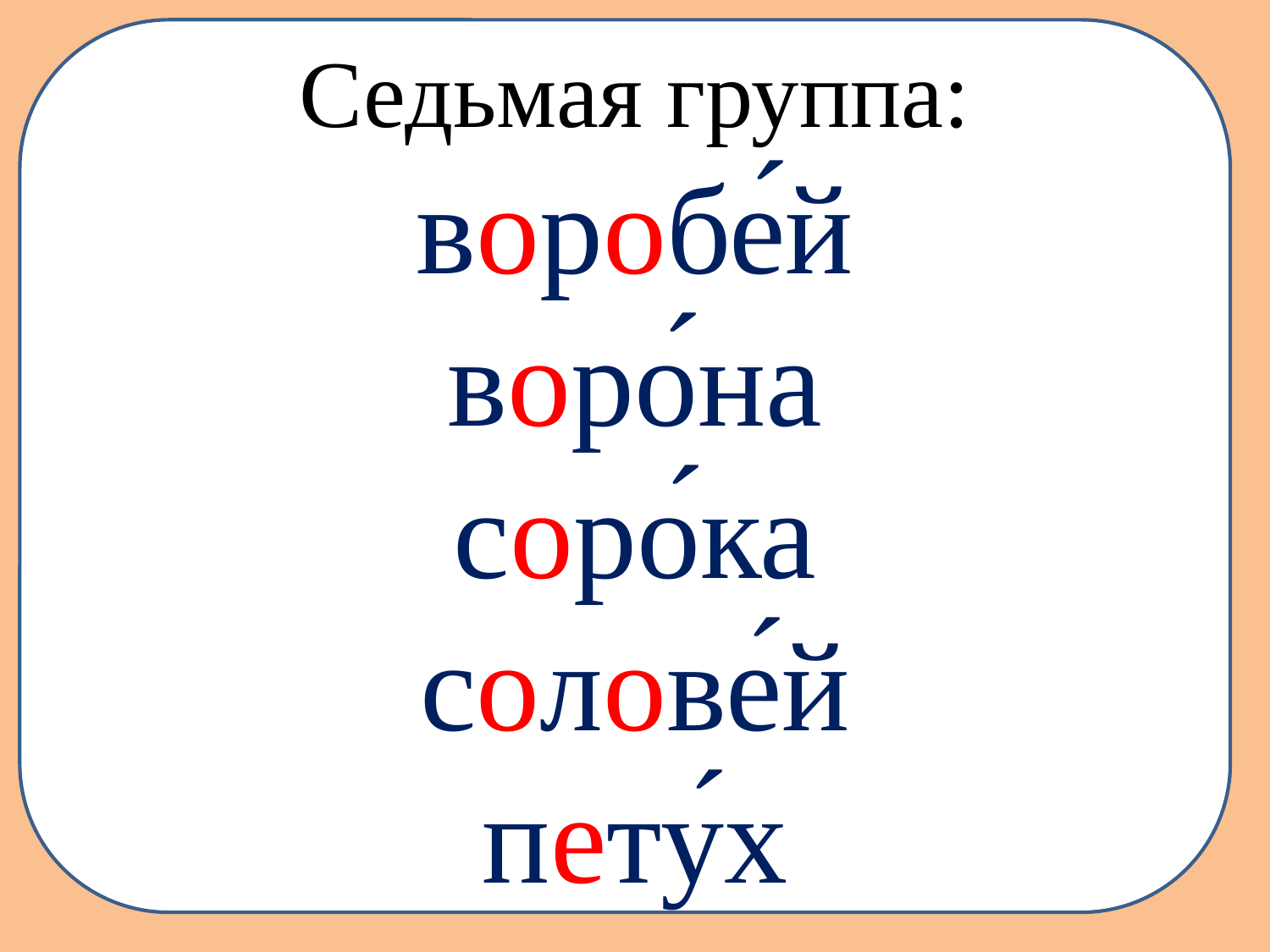

Седьмая группа:
воробе́й
воро́на
соро́ка
солове́й
пету́х